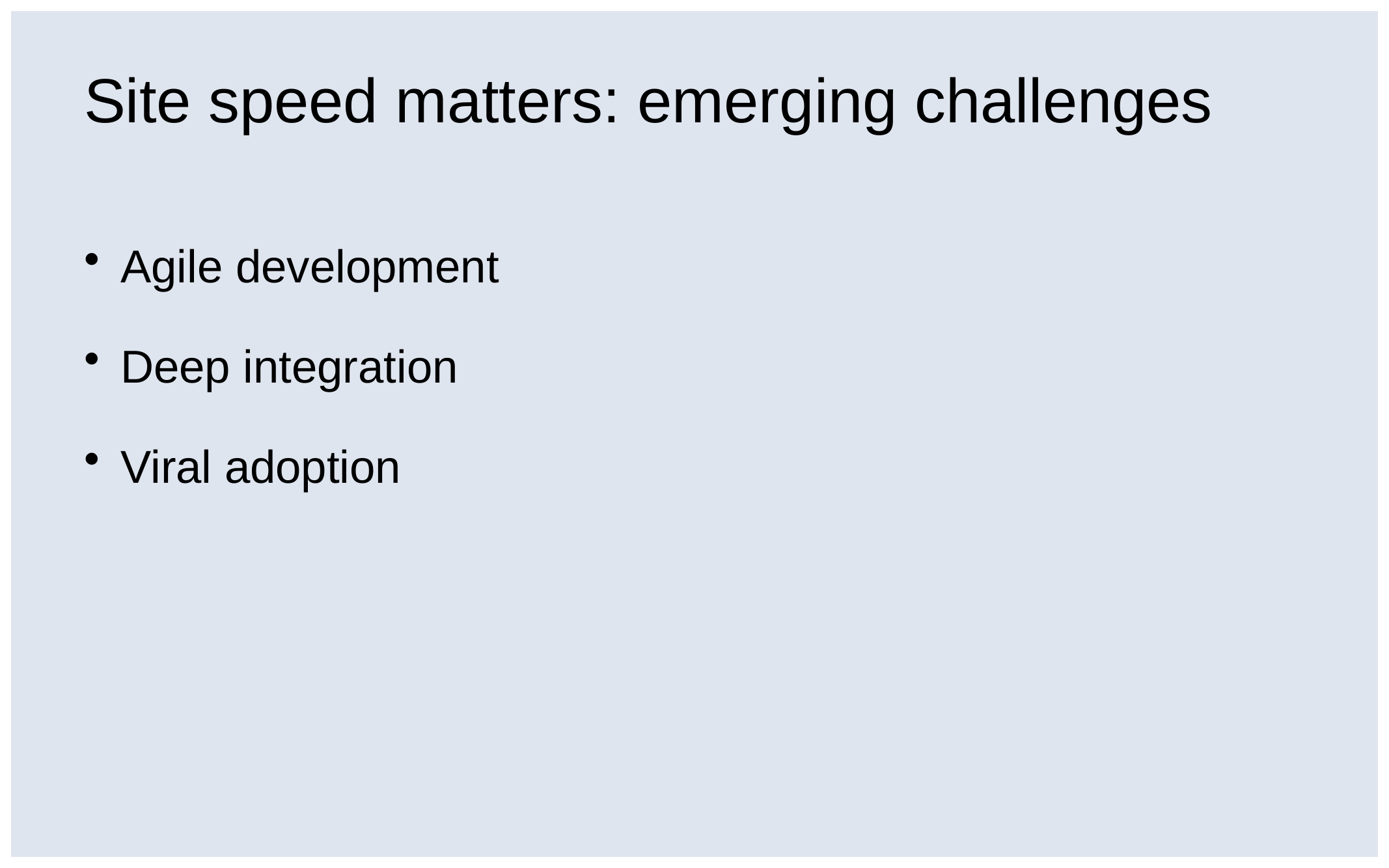

# Site speed matters: emerging challenges

Agile development
Deep integration
Viral adoption